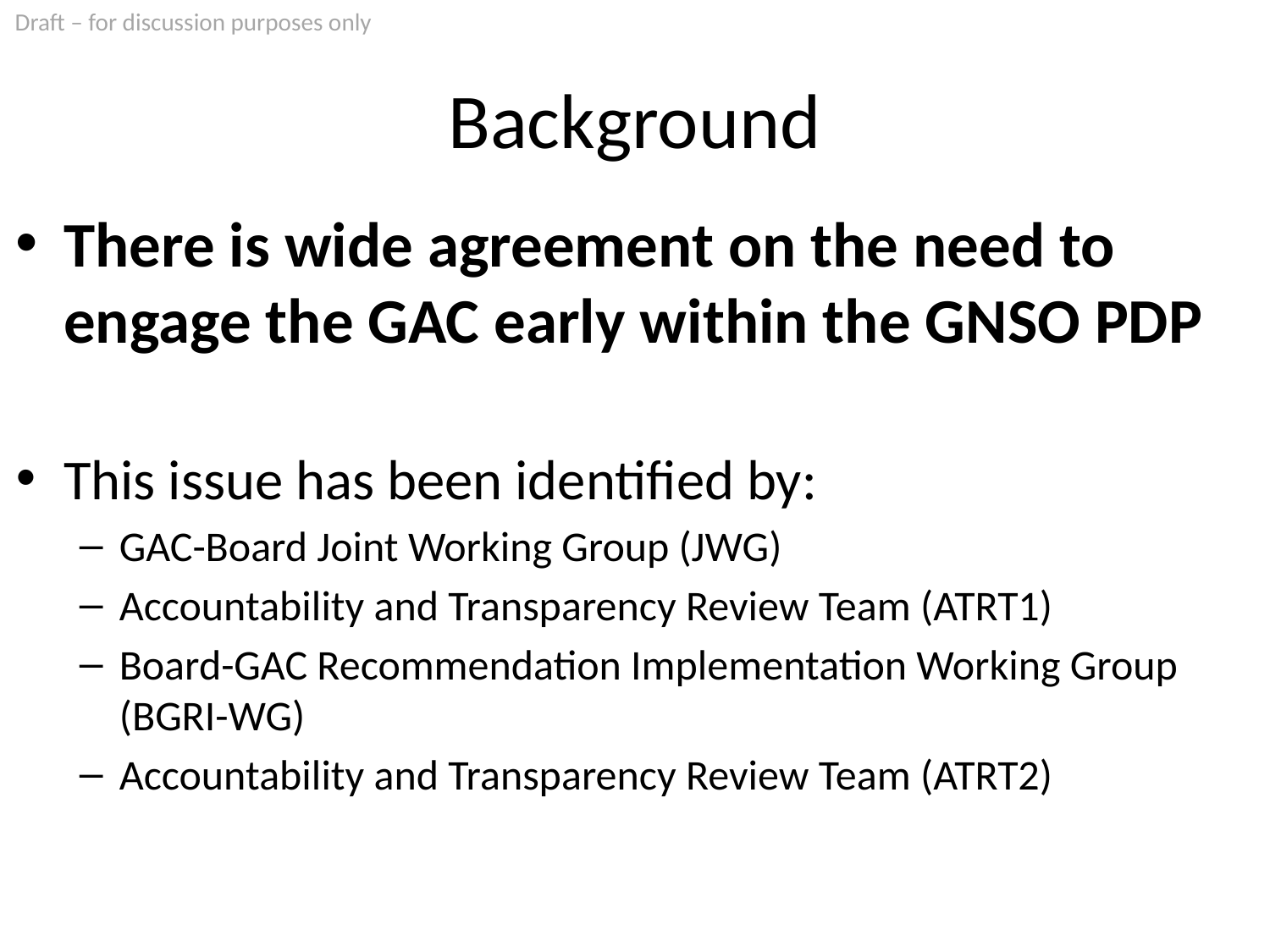

# Background
There is wide agreement on the need to engage the GAC early within the GNSO PDP
This issue has been identified by:
GAC-Board Joint Working Group (JWG)
Accountability and Transparency Review Team (ATRT1)
Board-GAC Recommendation Implementation Working Group (BGRI-WG)
Accountability and Transparency Review Team (ATRT2)